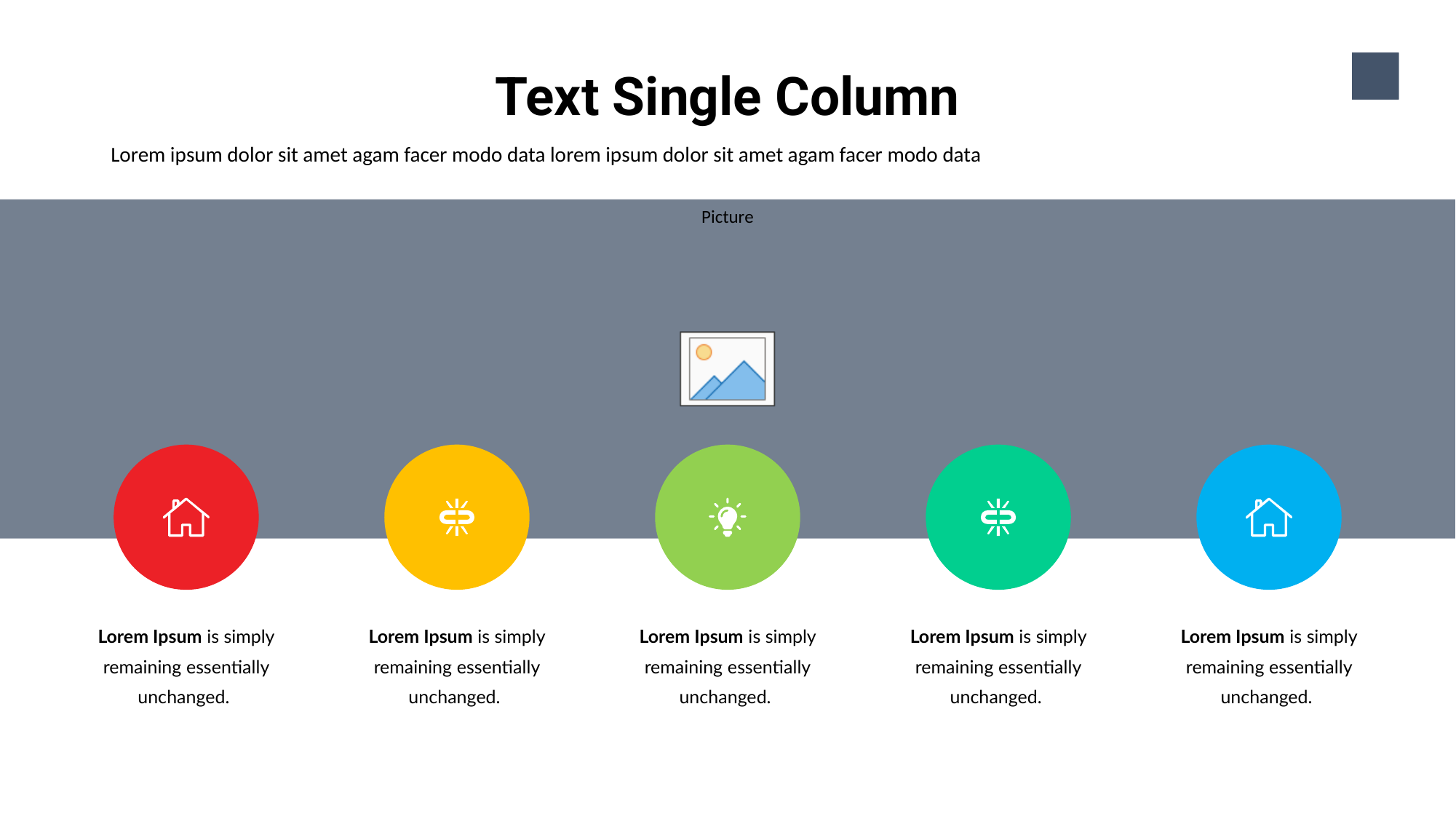

Text Single Column
20
Lorem ipsum dolor sit amet agam facer modo data lorem ipsum dolor sit amet agam facer modo data

Lorem Ipsum is simply remaining essentially unchanged.

Lorem Ipsum is simply remaining essentially unchanged.

Lorem Ipsum is simply remaining essentially unchanged.

Lorem Ipsum is simply remaining essentially unchanged.

Lorem Ipsum is simply remaining essentially unchanged.